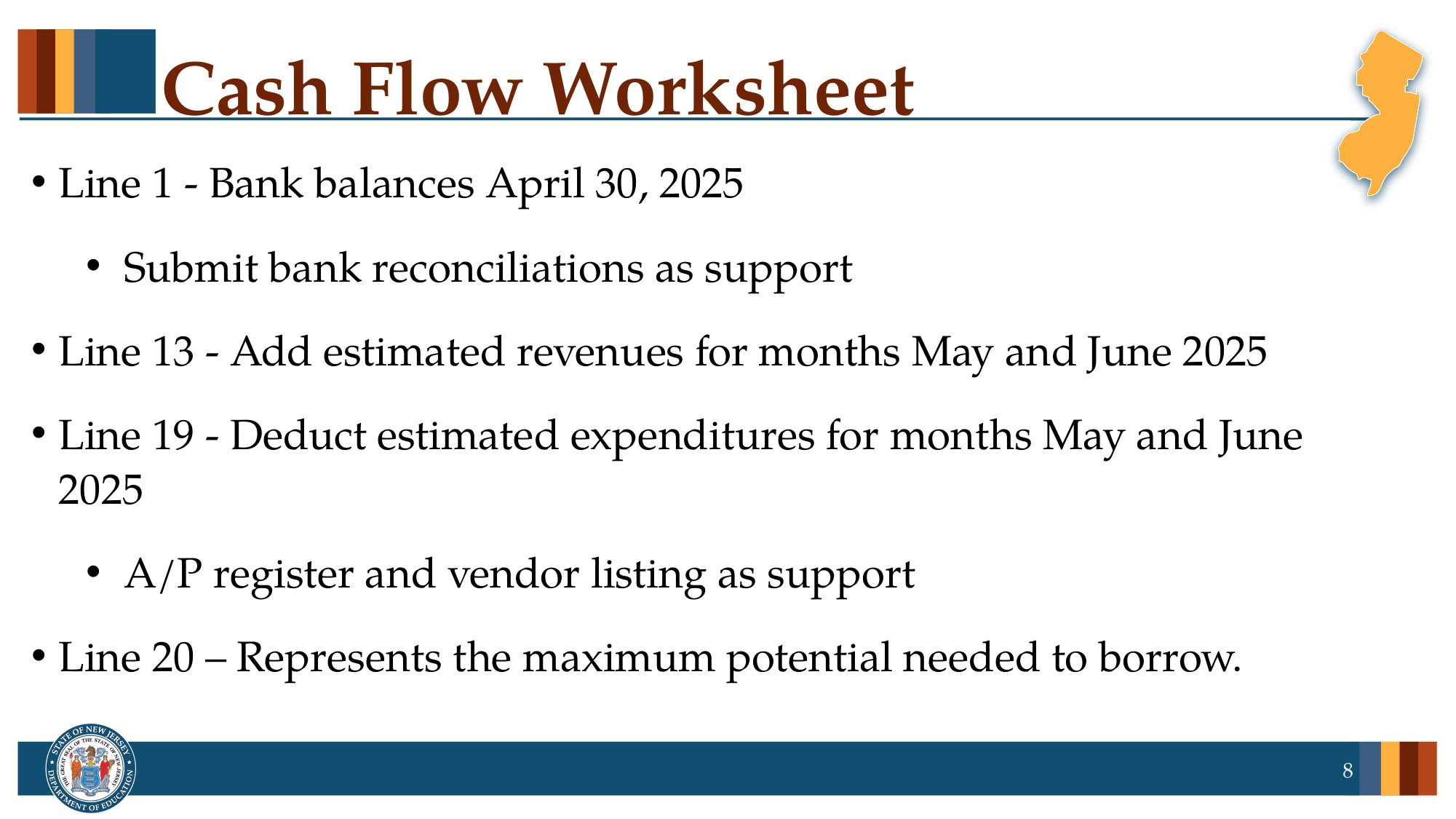

# Cash Flow Worksheet
Line 1 - Bank balances April 30, 2025
 Submit bank reconciliations as support
Line 13 - Add estimated revenues for months May and June 2025
Line 19 - Deduct estimated expenditures for months May and June 2025
 A/P register and vendor listing as support
Line 20 – Represents the maximum potential needed to borrow.
8